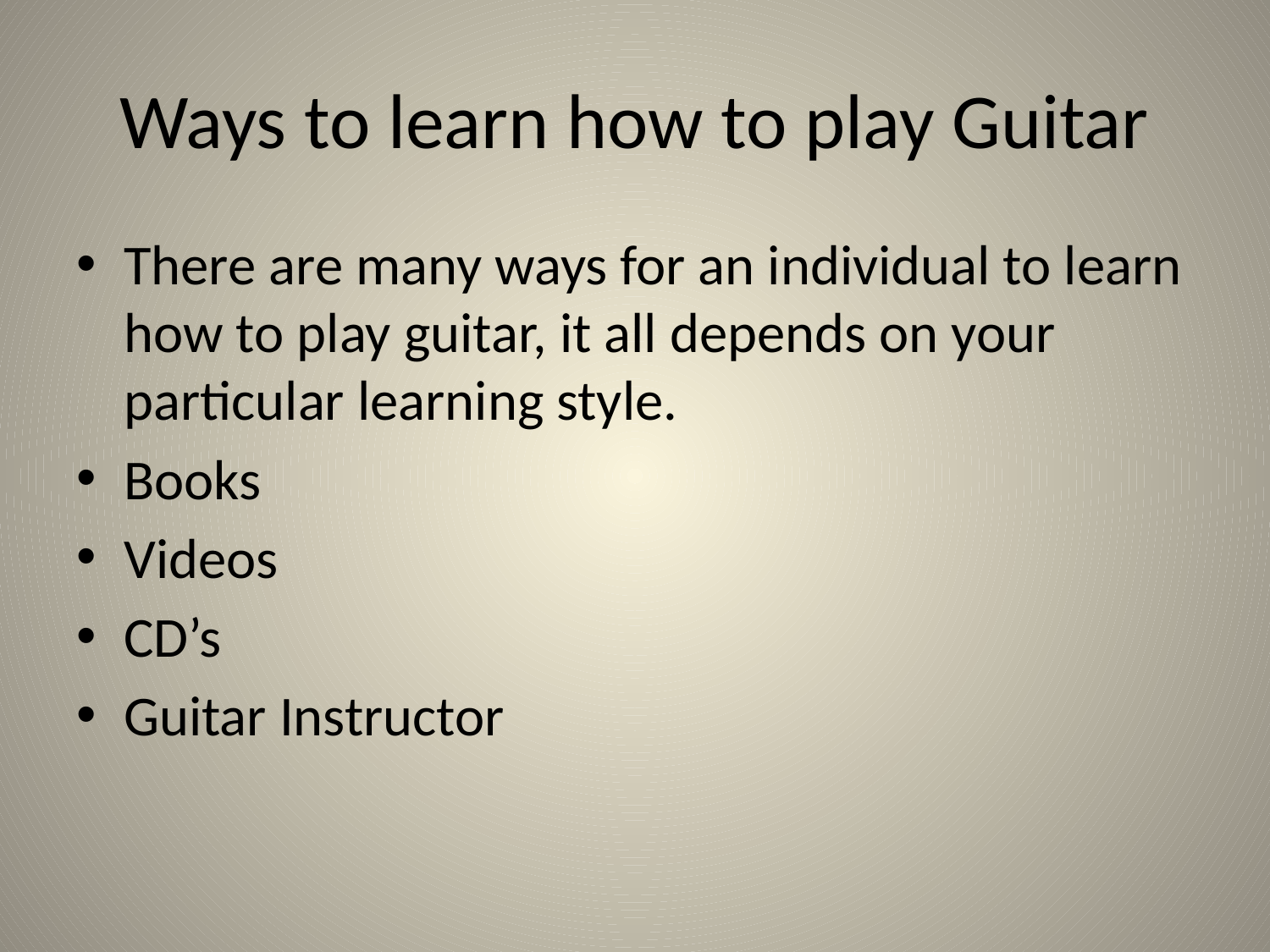

# Ways to learn how to play Guitar
There are many ways for an individual to learn how to play guitar, it all depends on your particular learning style.
Books
Videos
CD’s
Guitar Instructor